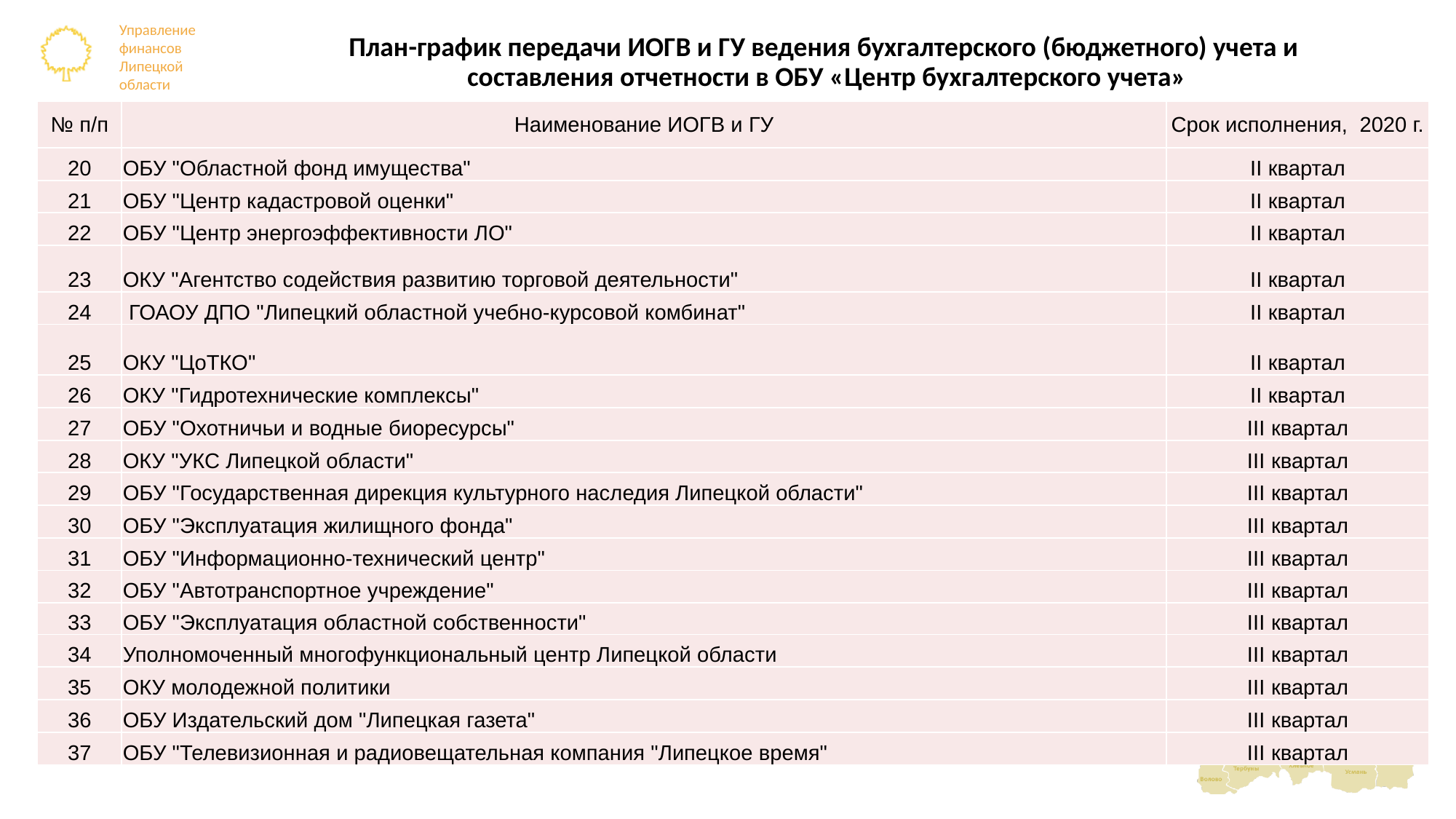

# План-график передачи ИОГВ и ГУ ведения бухгалтерского (бюджетного) учета и составления отчетности в ОБУ «Центр бухгалтерского учета»
| № п/п | Наименование ИОГВ и ГУ | Срок исполнения, 2020 г. |
| --- | --- | --- |
| 20 | ОБУ "Областной фонд имущества" | II квартал |
| 21 | ОБУ "Центр кадастровой оценки" | II квартал |
| 22 | ОБУ "Центр энергоэффективности ЛО" | II квартал |
| 23 | ОКУ "Агентство содействия развитию торговой деятельности" | II квартал |
| 24 | ГОАОУ ДПО "Липецкий областной учебно-курсовой комбинат" | II квартал |
| 25 | ОКУ "ЦоТКО" | II квартал |
| 26 | ОКУ "Гидротехнические комплексы" | II квартал |
| 27 | ОБУ "Охотничьи и водные биоресурсы" | III квартал |
| 28 | ОКУ "УКС Липецкой области" | III квартал |
| 29 | ОБУ "Государственная дирекция культурного наследия Липецкой области" | III квартал |
| 30 | ОБУ "Эксплуатация жилищного фонда" | III квартал |
| 31 | ОБУ "Информационно-технический центр" | III квартал |
| 32 | ОБУ "Автотранспортное учреждение" | III квартал |
| 33 | ОБУ "Эксплуатация областной собственности" | III квартал |
| 34 | Уполномоченный многофункциональный центр Липецкой области | III квартал |
| 35 | ОКУ молодежной политики | III квартал |
| 36 | ОБУ Издательский дом "Липецкая газета" | III квартал |
| 37 | ОБУ "Телевизионная и радиовещательная компания "Липецкое время" | III квартал |